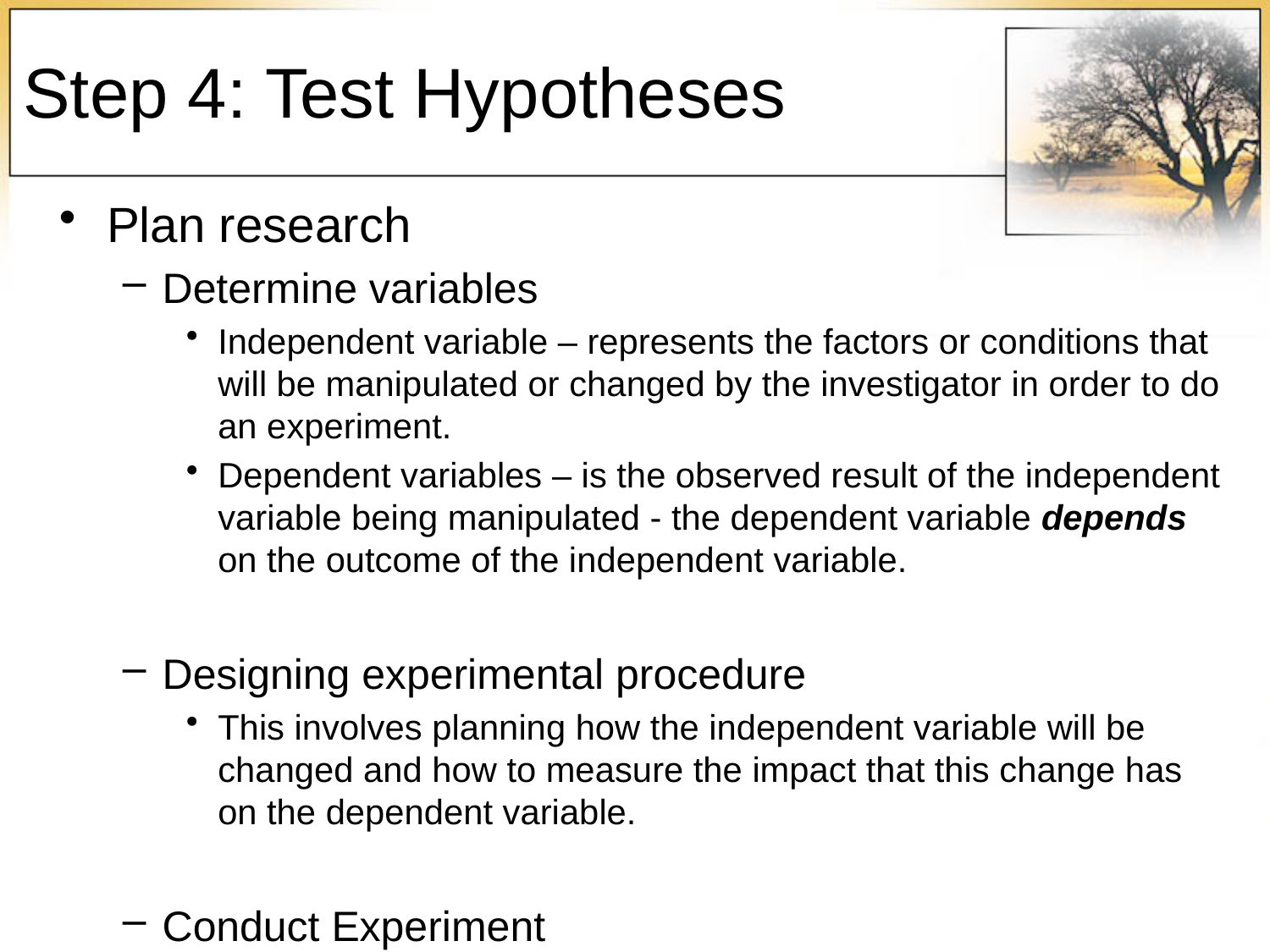

# Step 4: Test Hypotheses
Plan research
Determine variables
Independent variable – represents the factors or conditions that will be manipulated or changed by the investigator in order to do an experiment.
Dependent variables – is the observed result of the independent variable being manipulated - the dependent variable depends on the outcome of the independent variable.

Designing experimental procedure
This involves planning how the independent variable will be changed and how to measure the impact that this change has on the dependent variable.

Conduct Experiment